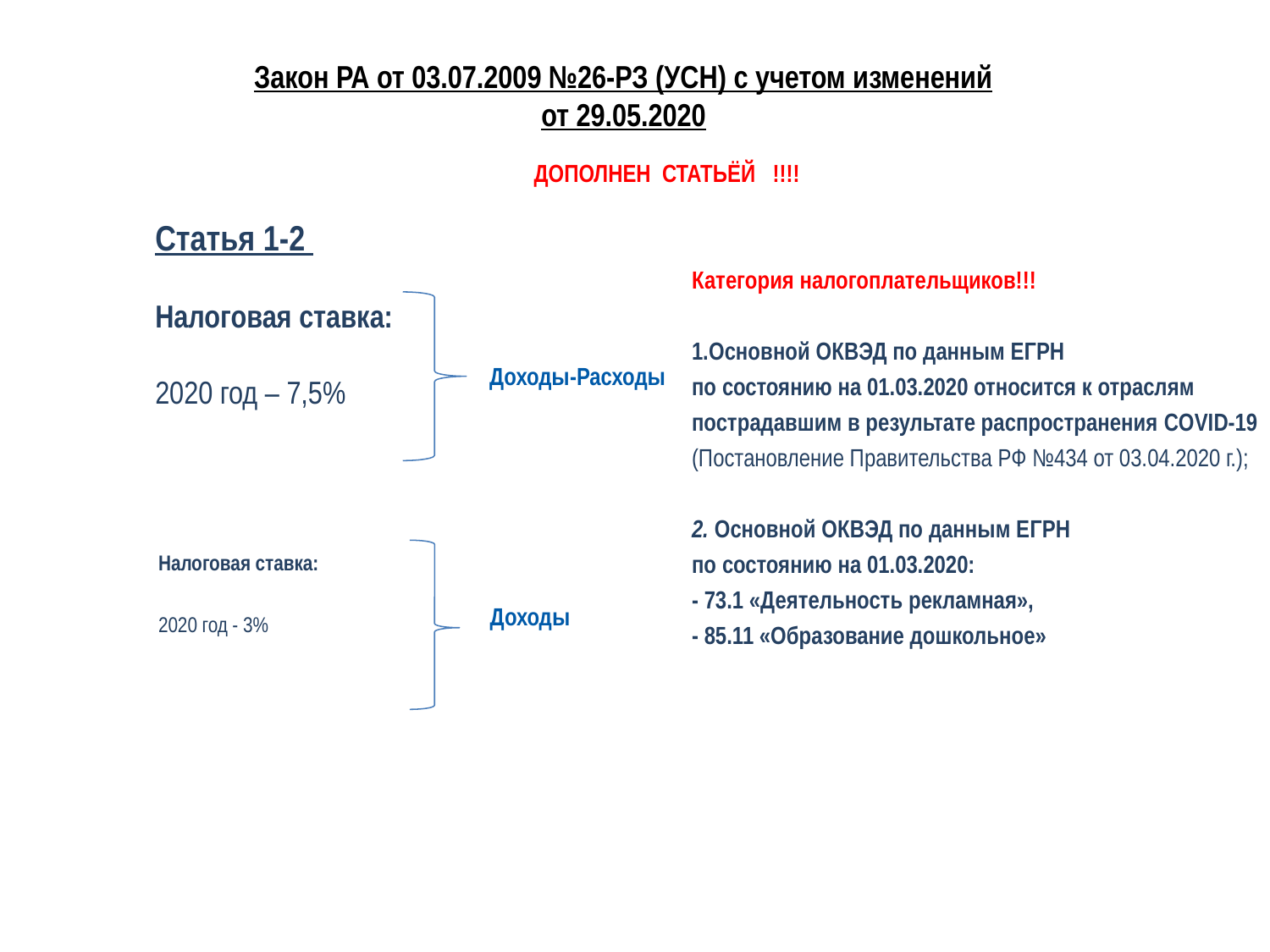

Закон РА от 03.07.2009 №26-РЗ (УСН) с учетом изменений от 29.05.2020

ДОПОЛНЕН  СТАТЬЁЙ   !!!!

Категория налогоплательщиков!!!

1.Основной ОКВЭД по данным ЕГРН
по состоянию на 01.03.2020 относится к отраслям
пострадавшим в результате распространения COVID-19
(Постановление Правительства РФ №434 от 03.04.2020 г.);

2. Основной ОКВЭД по данным ЕГРН
по состоянию на 01.03.2020:
- 73.1 «Деятельность рекламная»,
- 85.11 «Образование дошкольное»

Статья 1-2

Налоговая ставка:

2020 год – 7,5%

Доходы-Расходы

Налоговая ставка:

2020 год - 3%

Доходы